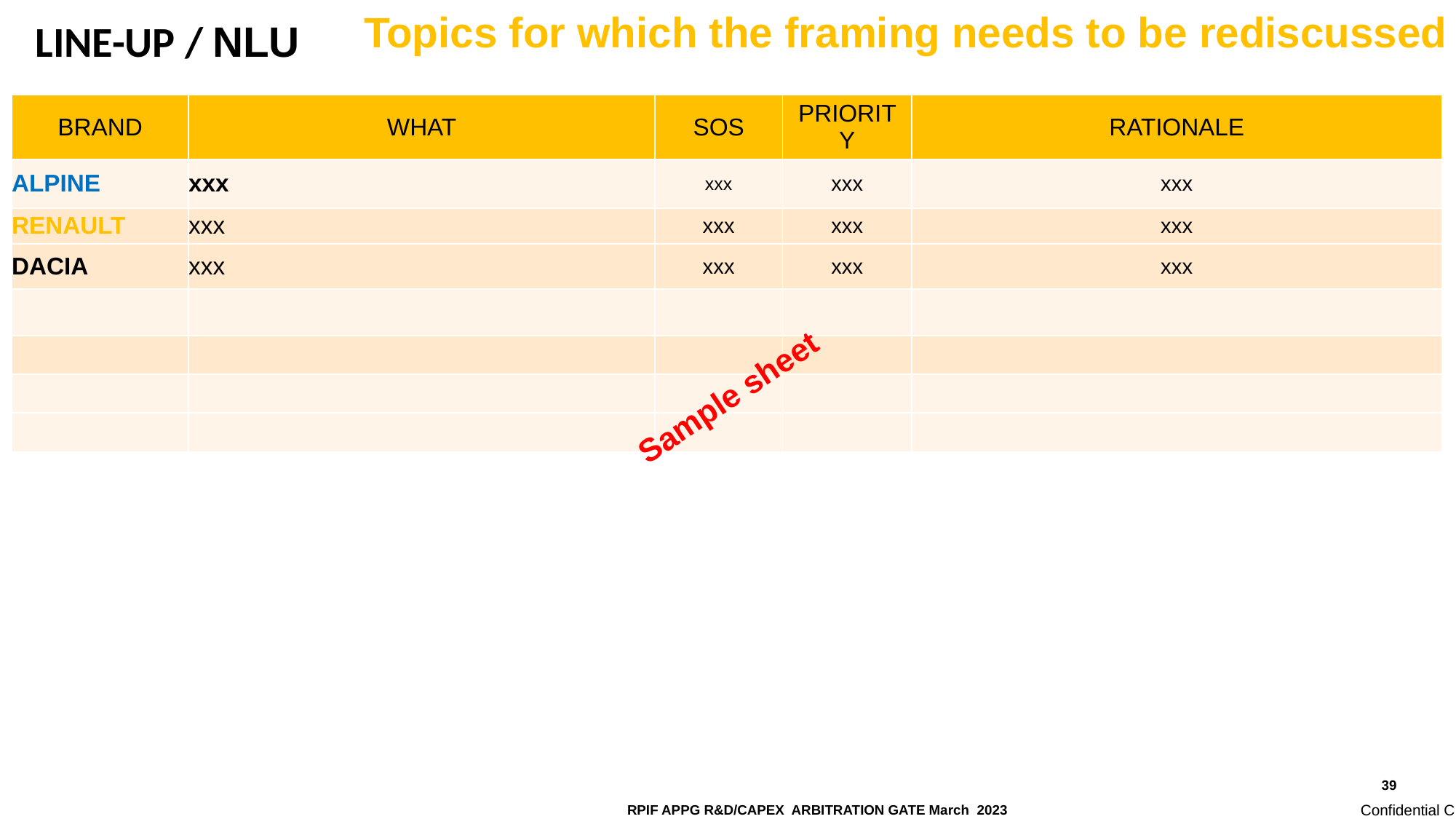

Topics for which the framing needs to be rediscussed
LINE-UP / NLU
| BRAND | WHAT | SOS | PRIORITY | RATIONALE |
| --- | --- | --- | --- | --- |
| ALPINE | xxx | xxx | xxx | xxx |
| RENAULT | xxx | xxx | xxx | xxx |
| DACIA | xxx | xxx | xxx | xxx |
|  |  |  |  |  |
|  |  |  |  |  |
|  |  |  |  |  |
|  |  |  |  |  |
Sample sheet
RPIF APPG R&D/CAPEX  ARBITRATION GATE March  2023